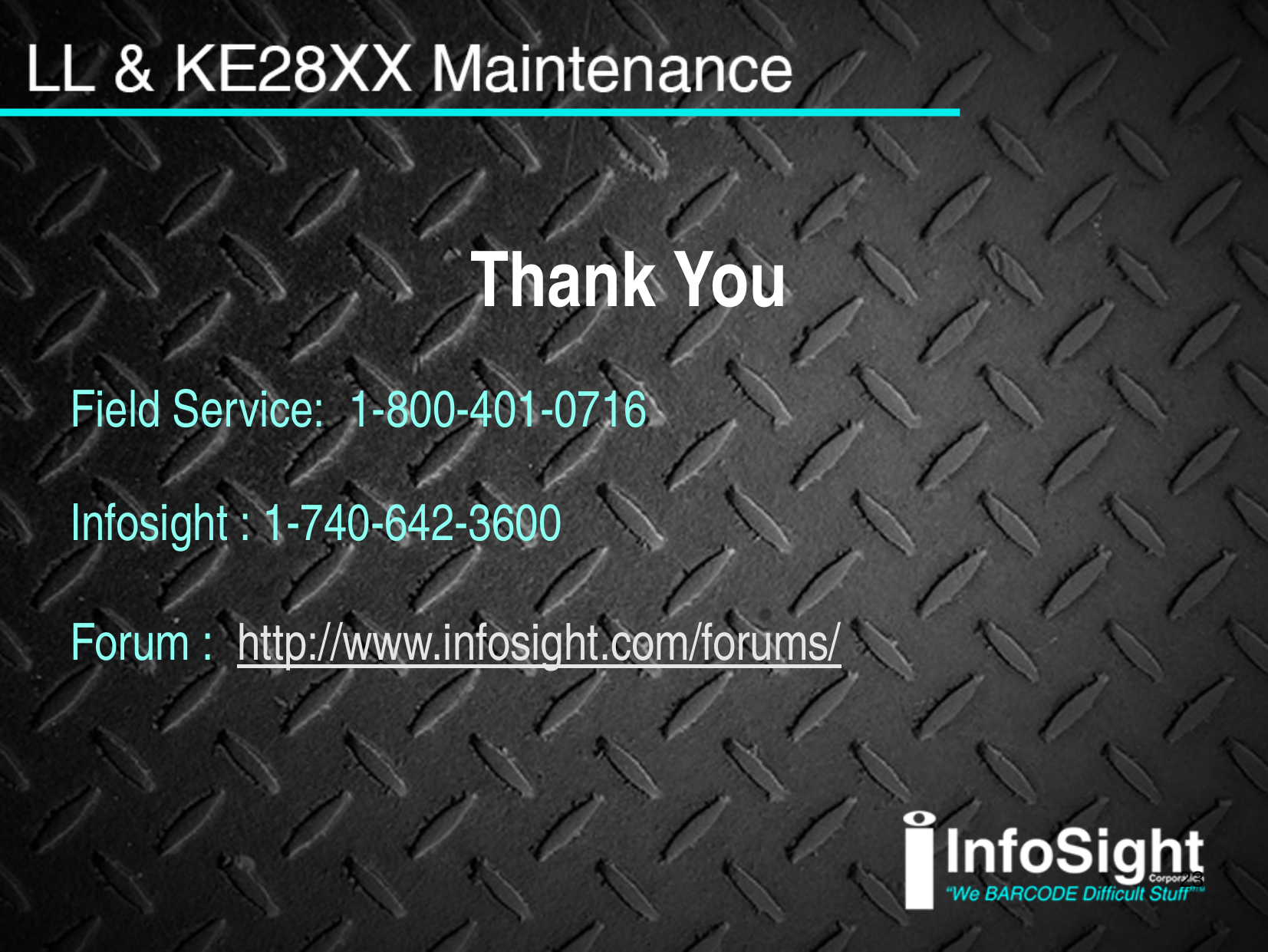

Thank You

Field Service:  1-800-401-0716

Infosight : 1-740-642-3600

Forum :  http://www.infosight.com/forums/

23